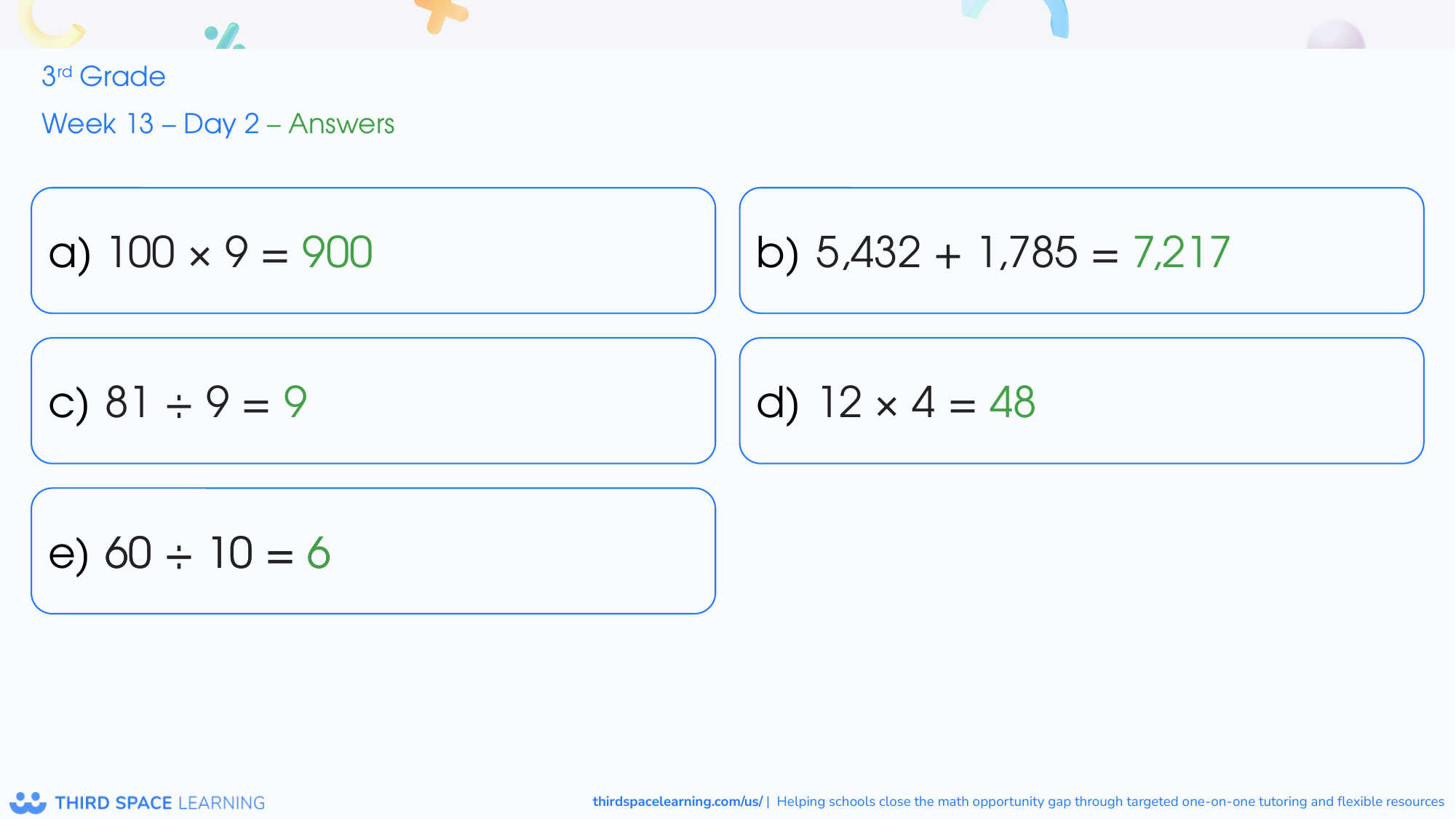

3rd Grade
Week 13 – Day 2 – Answers
100 × 9 = 900
5,432 + 1,785 = 7,217
81 ÷ 9 = 9
12 × 4 = 48
60 ÷ 10 = 6
60 ÷ 10 = 6